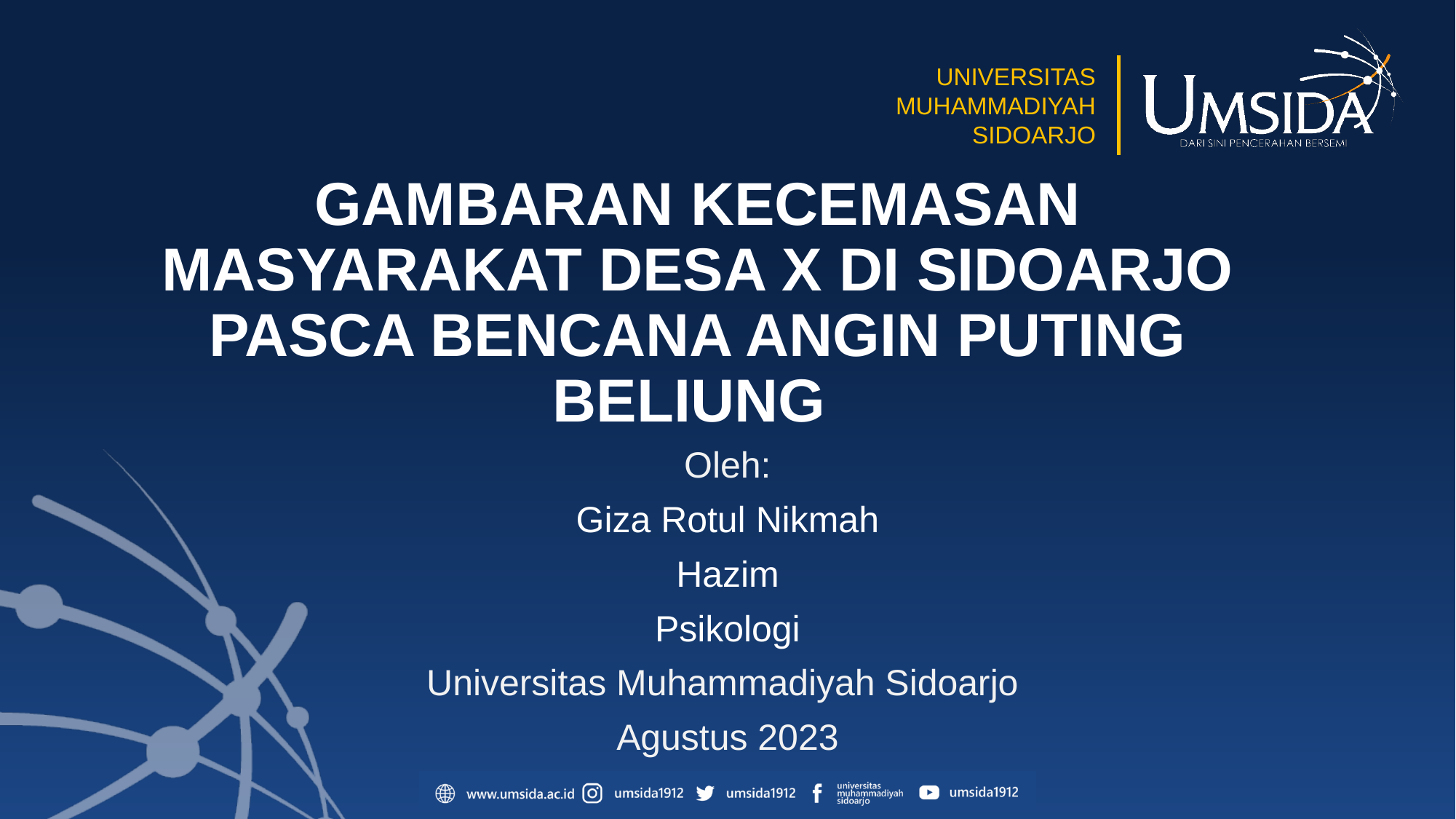

# GAMBARAN KECEMASAN MASYARAKAT DESA X DI SIDOARJO PASCA BENCANA ANGIN PUTING BELIUNG
Oleh:
Giza Rotul Nikmah
Hazim
Psikologi
Universitas Muhammadiyah Sidoarjo
Agustus 2023